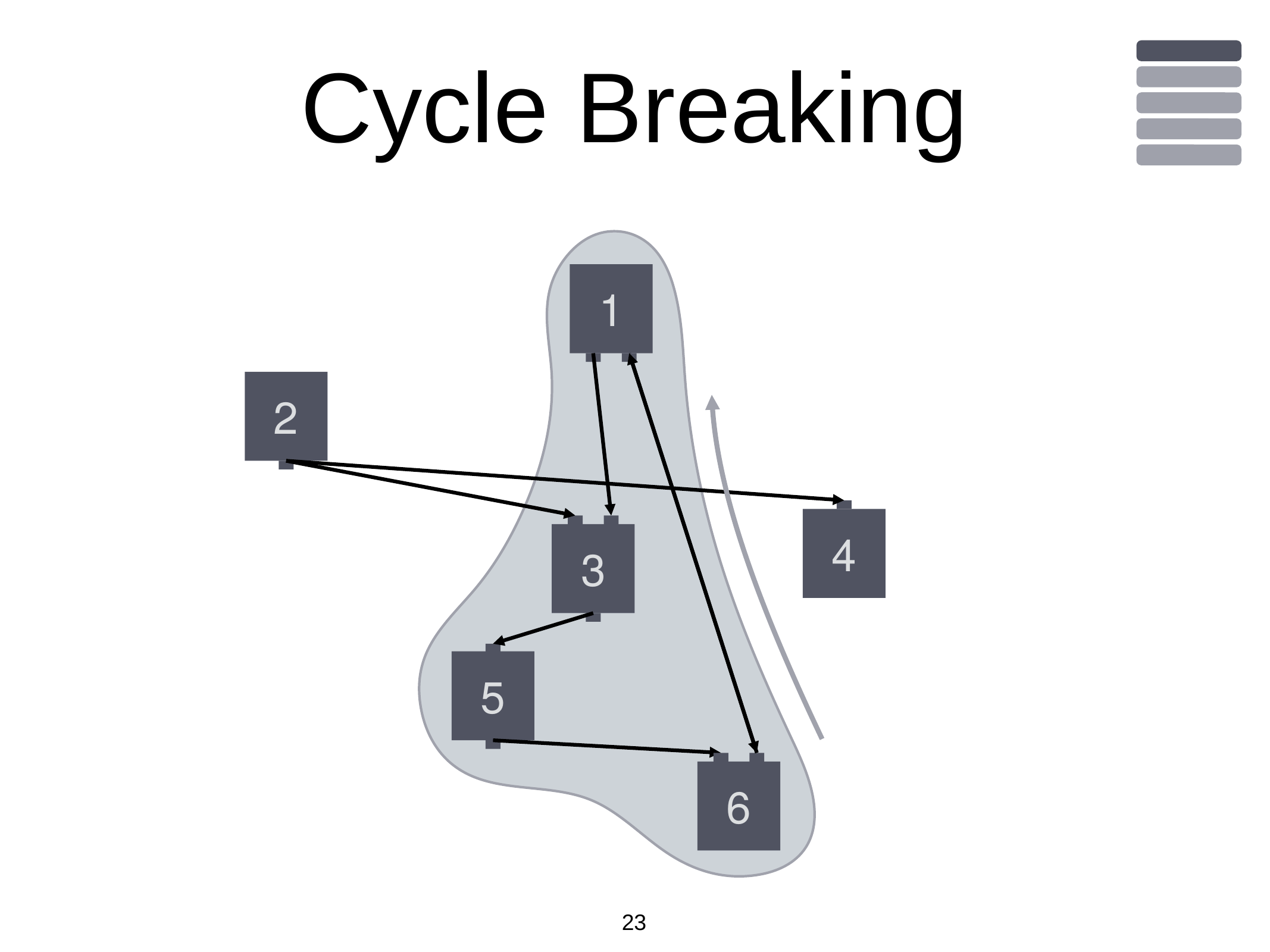

# Cycle Breaking

1

2

4

3

5

6
23